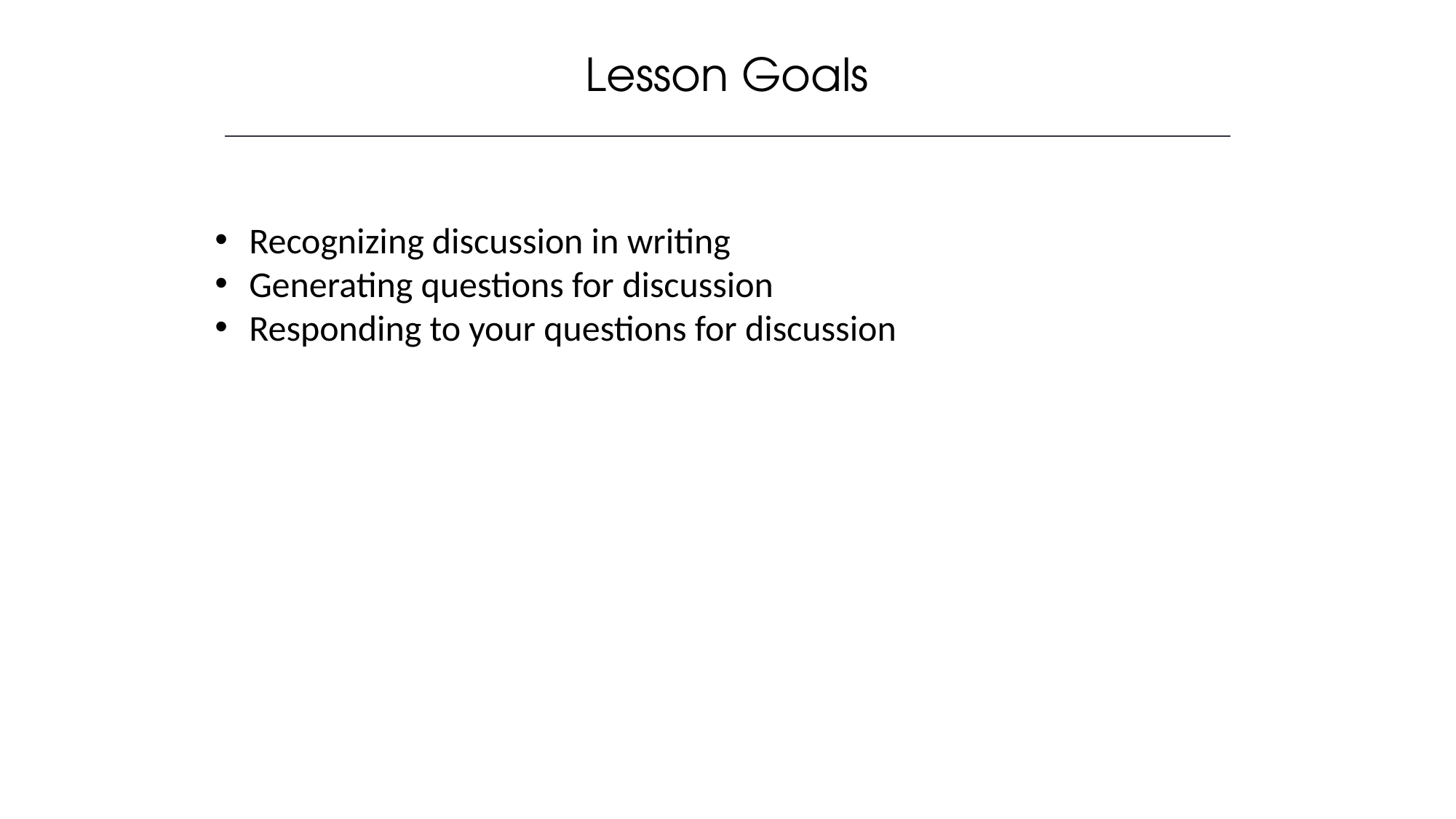

Lesson Goals
HAWKES LEARNING
Recognizing discussion in writing
Generating questions for discussion
Responding to your questions for discussion